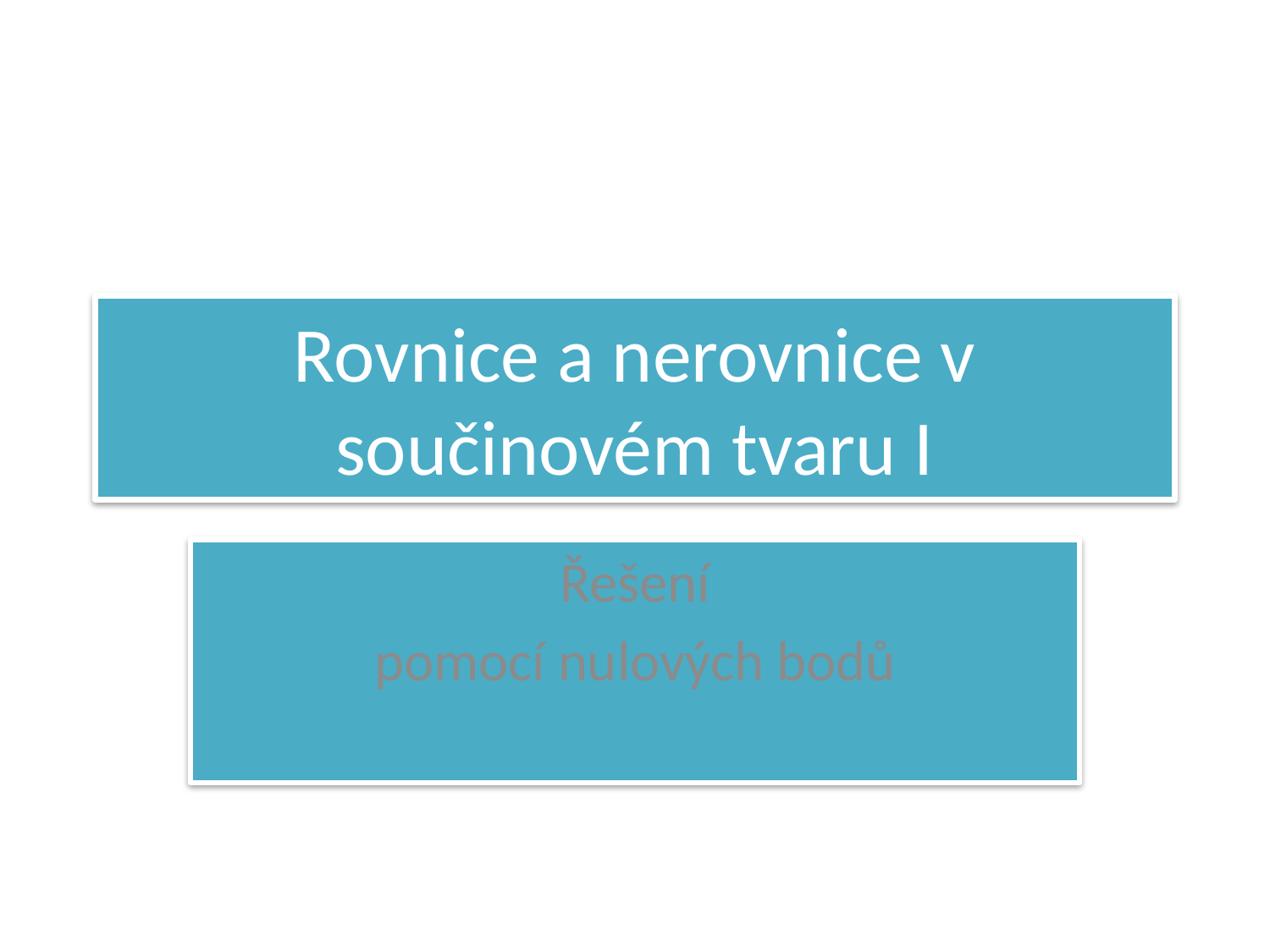

# Rovnice a nerovnice v součinovém tvaru I
Řešení
pomocí nulových bodů